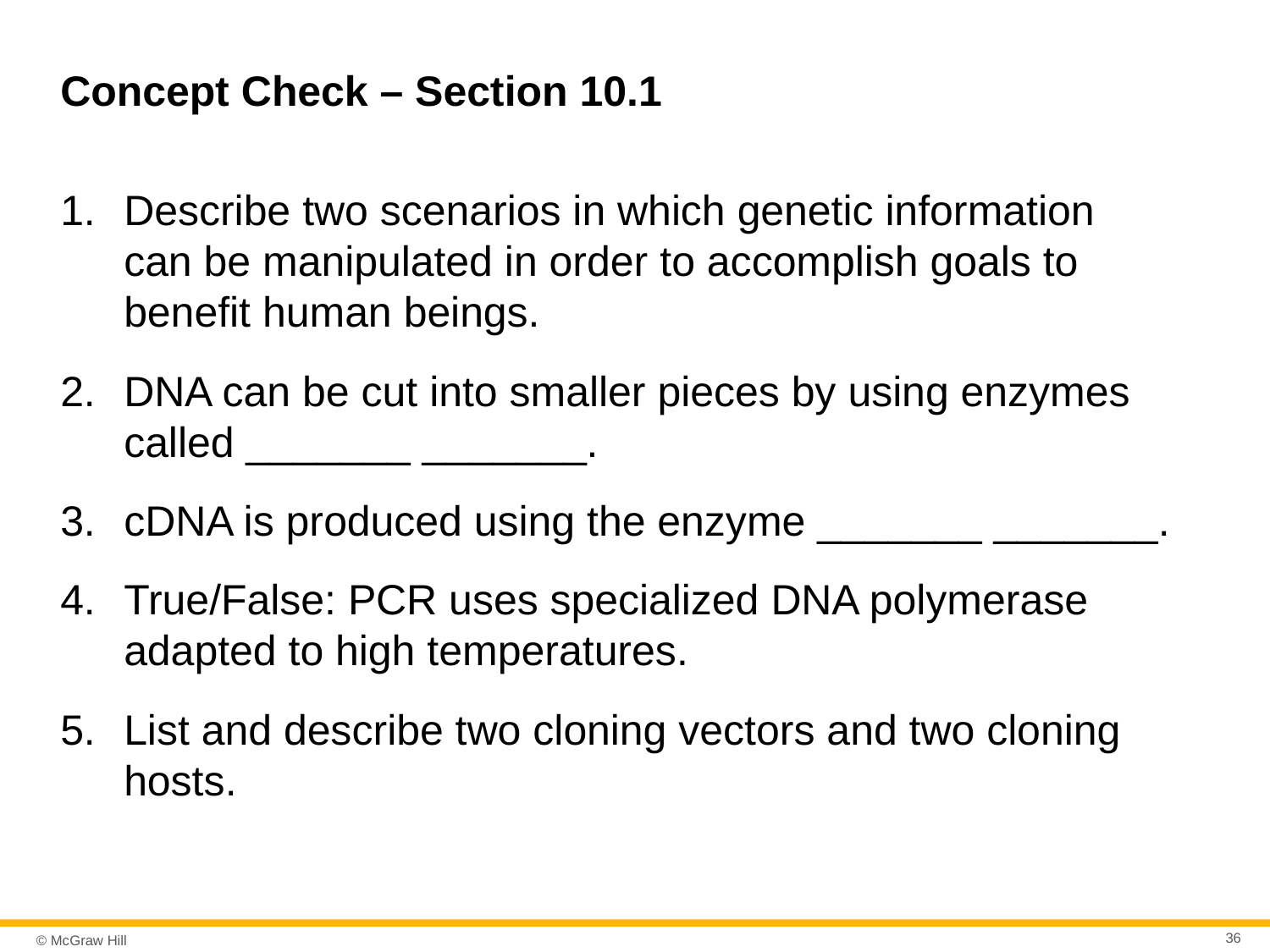

# Concept Check – Section 10.1
Describe two scenarios in which genetic information
can be manipulated in order to accomplish goals to
benefit human beings.
DNA can be cut into smaller pieces by using enzymes
called _______ _______.
cDNA is produced using the enzyme _______ _______.
True/False: PCR uses specialized DNA polymerase adapted to high temperatures.
List and describe two cloning vectors and two cloning hosts.